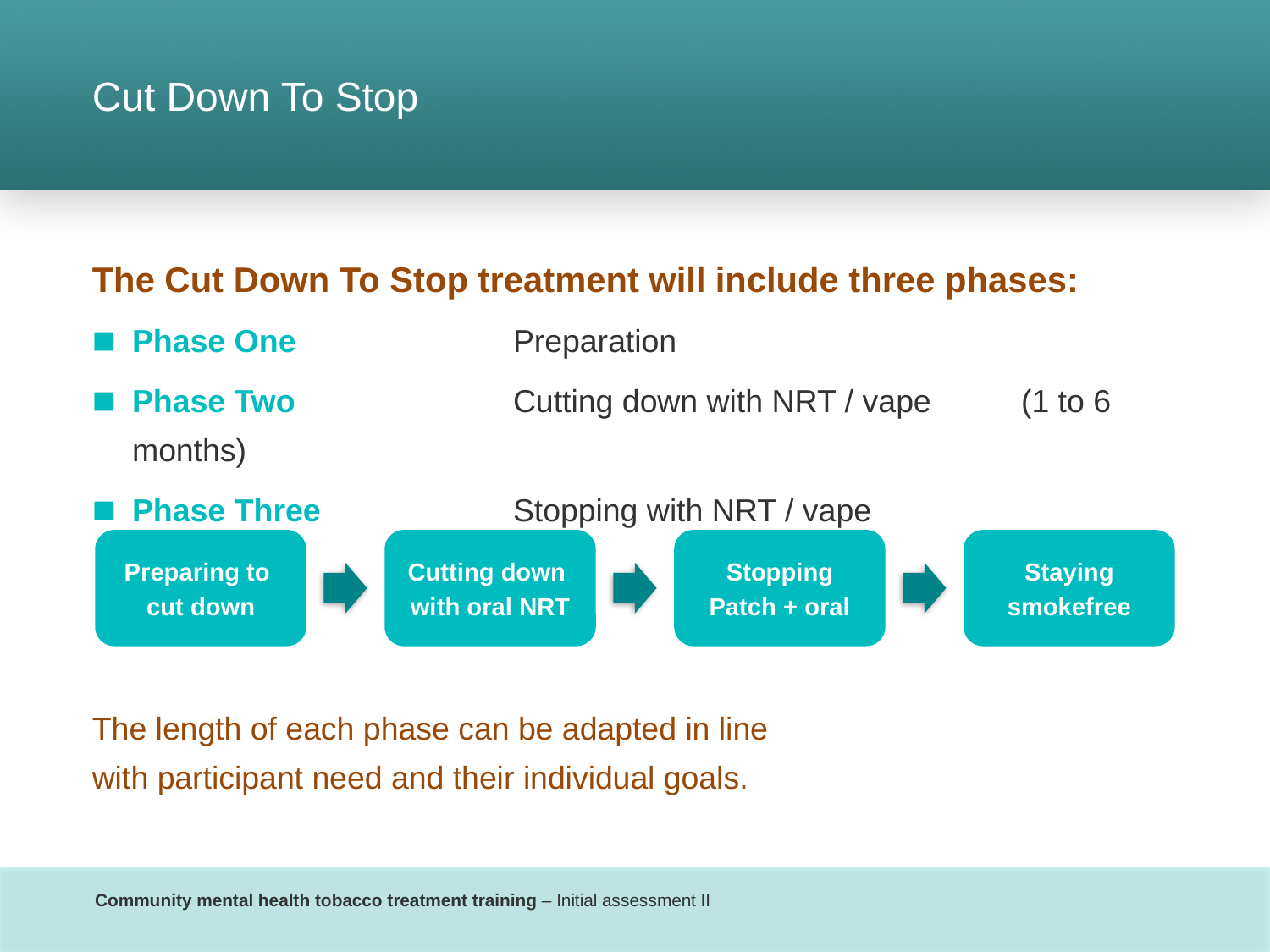

# Cut Down To Stop
The Cut Down To Stop treatment will include three phases:
Phase One 		Preparation
Phase Two  		Cutting down with NRT / vape	(1 to 6 months)
Phase Three  		Stopping with NRT / vape

Preparing to
cut down
Cutting down
with oral NRT
Stopping
Patch + oral
Staying smokefree

The length of each phase can be adapted in line
with participant need and their individual goals.
Community mental health tobacco treatment training – Initial assessment II